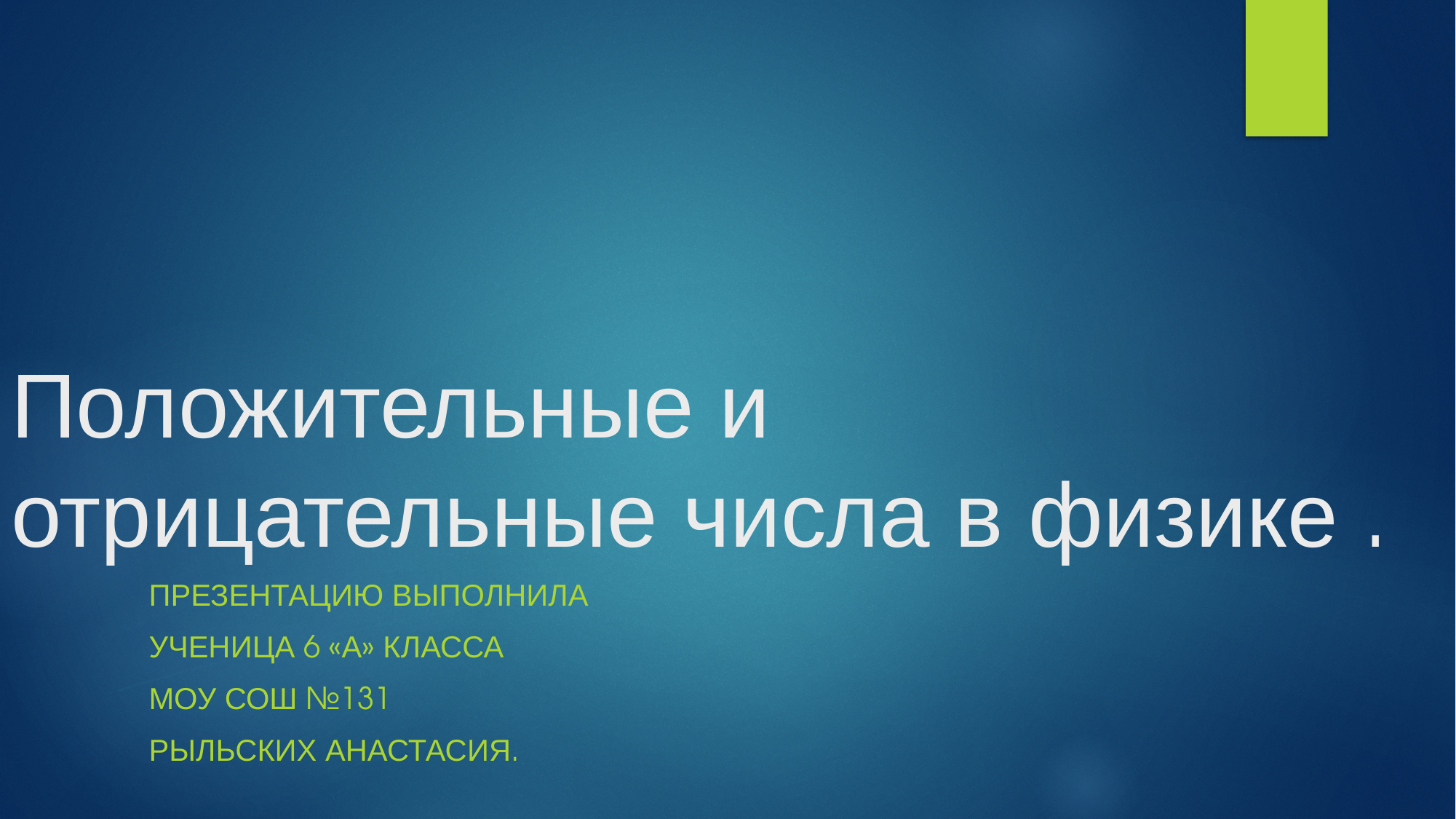

# Положительные и отрицательные числа в физике .
Презентацию выполнила
Ученица 6 «а» класса
Моу сош №131
Рыльских Анастасия.